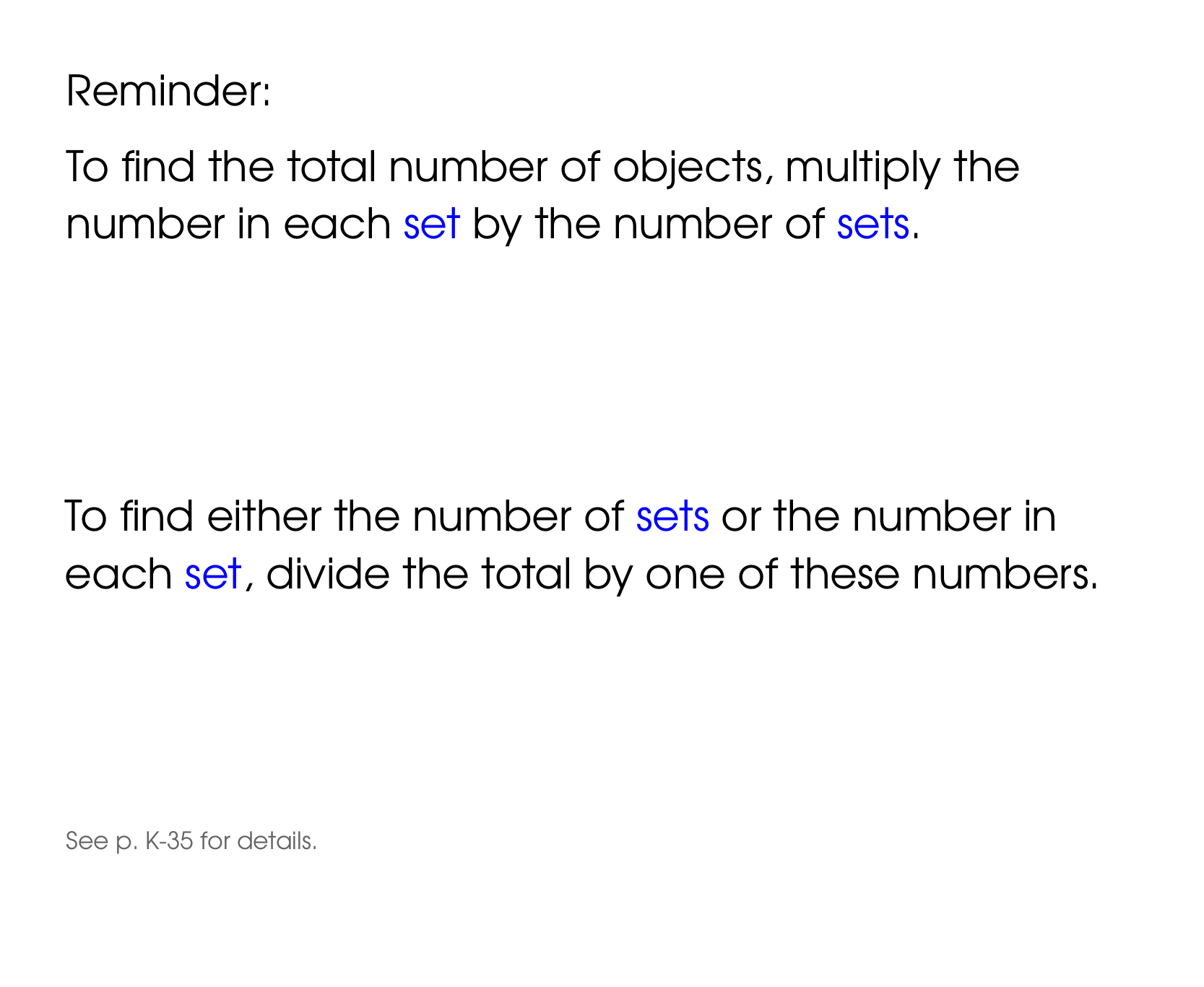

Reminder:
To find the total number of objects, multiply the number in each set by the number of sets.
To find either the number of sets or the number in each set, divide the total by one of these numbers.
See p. K-35 for details.